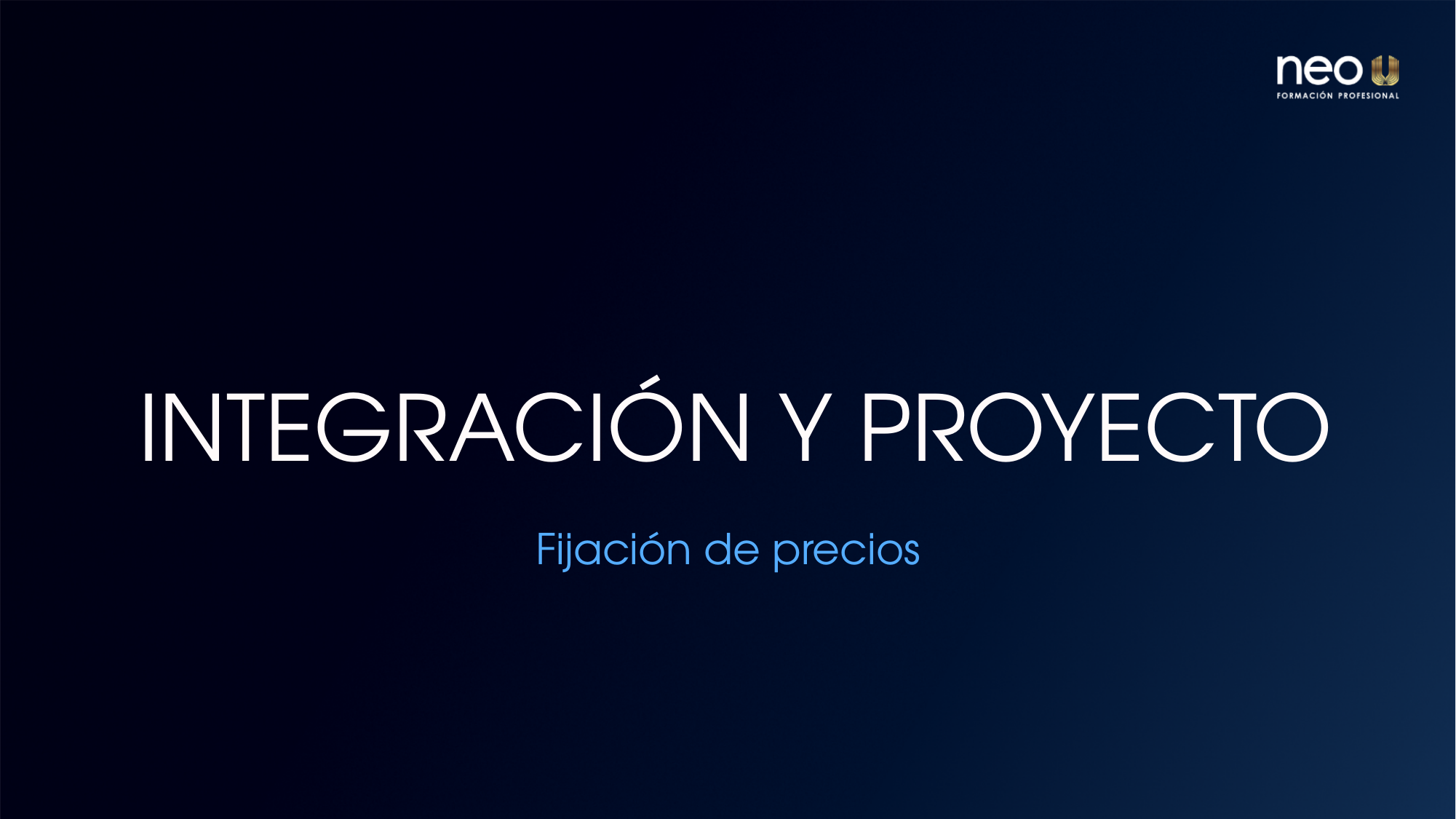

# INTEGRACIÓN Y PROYECTO
Fijación de precios